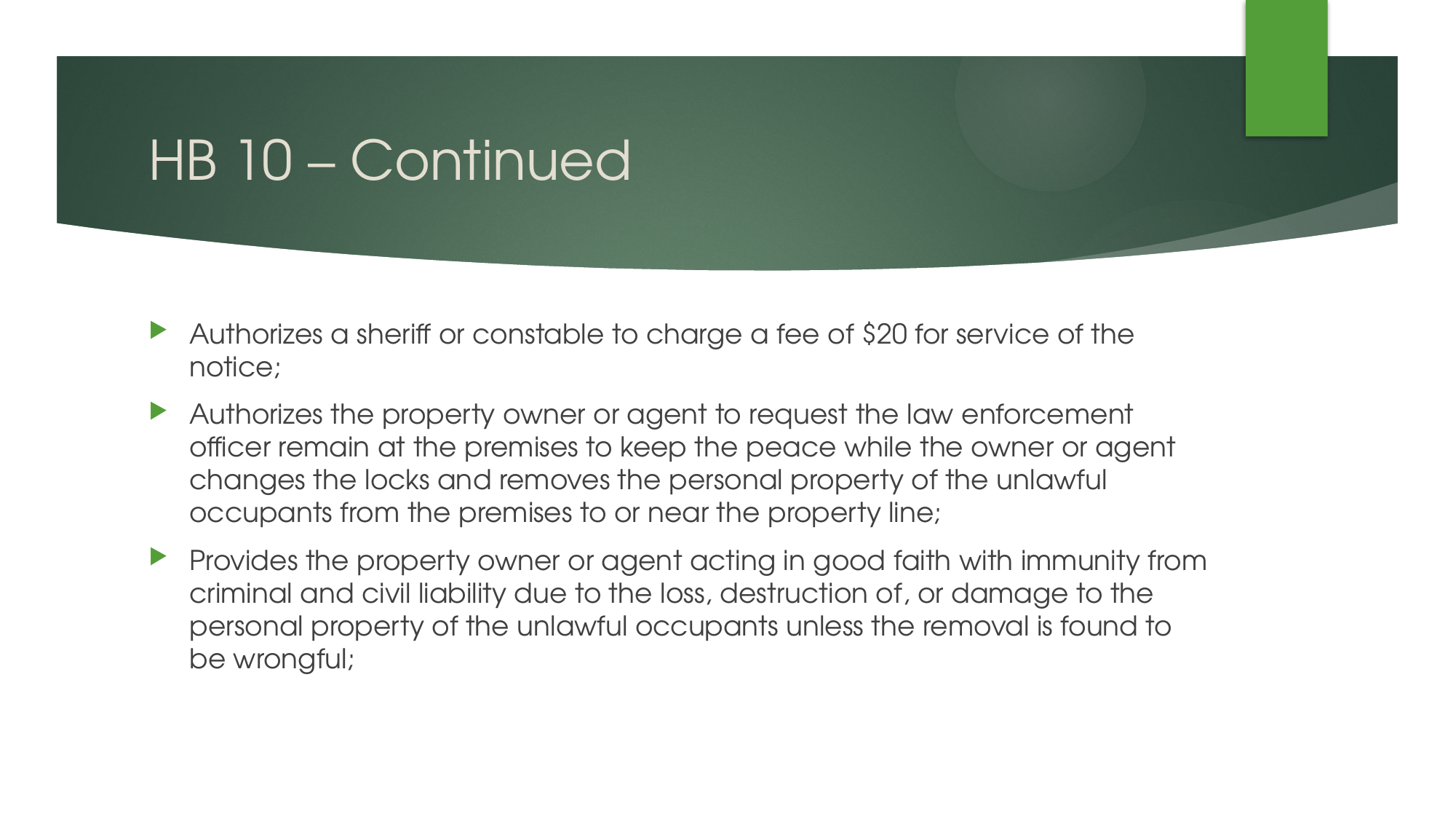

# HB 10 – Continued
Authorizes a sheriff or constable to charge a fee of $20 for service of the notice;
Authorizes the property owner or agent to request the law enforcement officer remain at the premises to keep the peace while the owner or agent changes the locks and removes the personal property of the unlawful occupants from the premises to or near the property line;
Provides the property owner or agent acting in good faith with immunity from criminal and civil liability due to the loss, destruction of, or damage to the personal property of the unlawful occupants unless the removal is found to be wrongful;